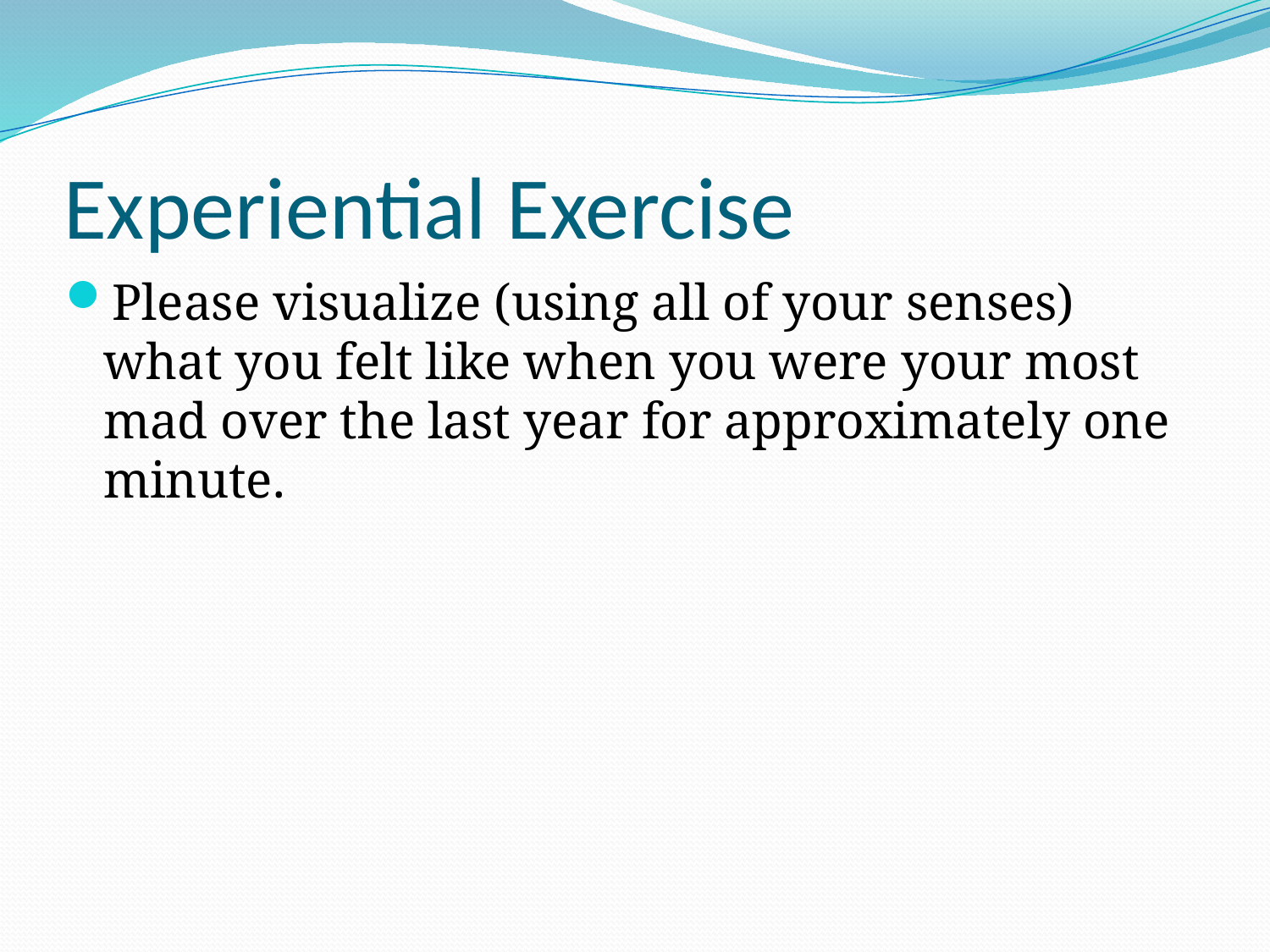

# Experiential Exercise
Please visualize (using all of your senses) what you felt like when you were your most mad over the last year for approximately one minute.